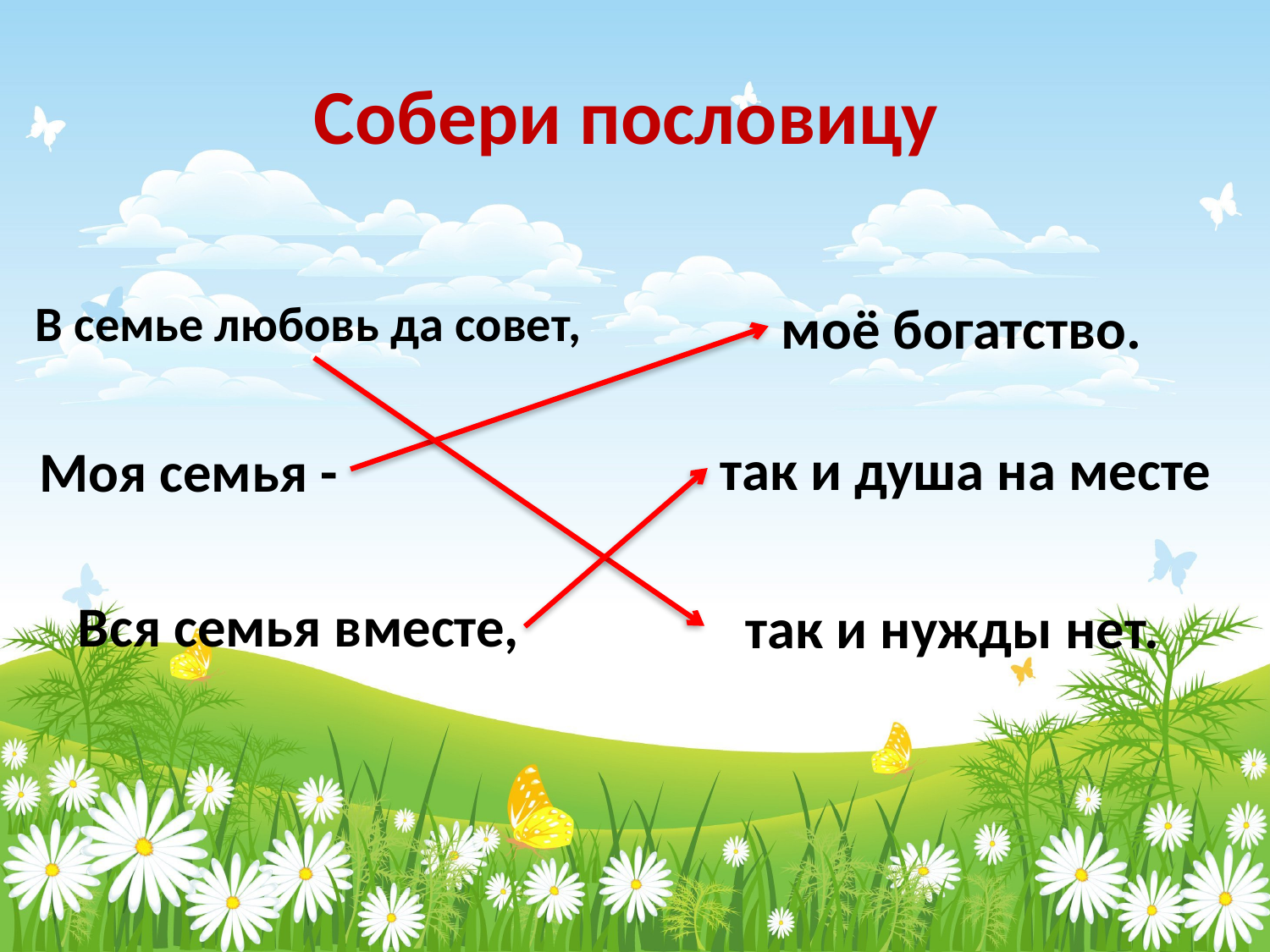

# Собери пословицу
В семье любовь да совет,
моё богатство.
так и душа на месте
Моя семья -
 Вся семья вместе,
так и нужды нет.